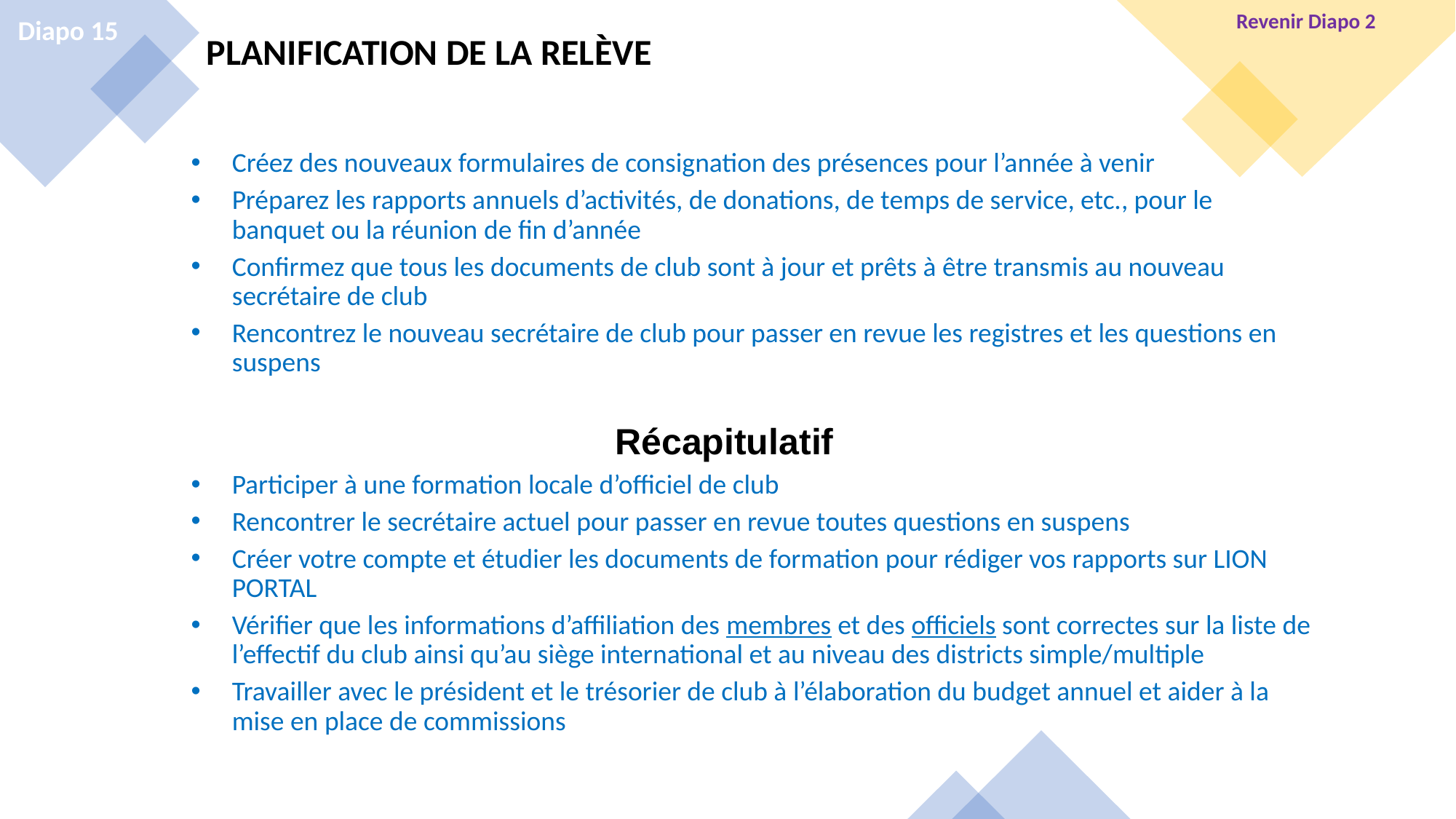

Revenir Diapo 2
Diapo 15
PLANIFICATION DE LA RELÈVE

Créez des nouveaux formulaires de consignation des présences pour l’année à venir
Préparez les rapports annuels d’activités, de donations, de temps de service, etc., pour le banquet ou la réunion de fin d’année
Confirmez que tous les documents de club sont à jour et prêts à être transmis au nouveau secrétaire de club
Rencontrez le nouveau secrétaire de club pour passer en revue les registres et les questions en suspens

Récapitulatif
Participer à une formation locale d’officiel de club
Rencontrer le secrétaire actuel pour passer en revue toutes questions en suspens
Créer votre compte et étudier les documents de formation pour rédiger vos rapports sur LION PORTAL
Vérifier que les informations d’affiliation des membres et des officiels sont correctes sur la liste de l’effectif du club ainsi qu’au siège international et au niveau des districts simple/multiple
Travailler avec le président et le trésorier de club à l’élaboration du budget annuel et aider à la mise en place de commissions